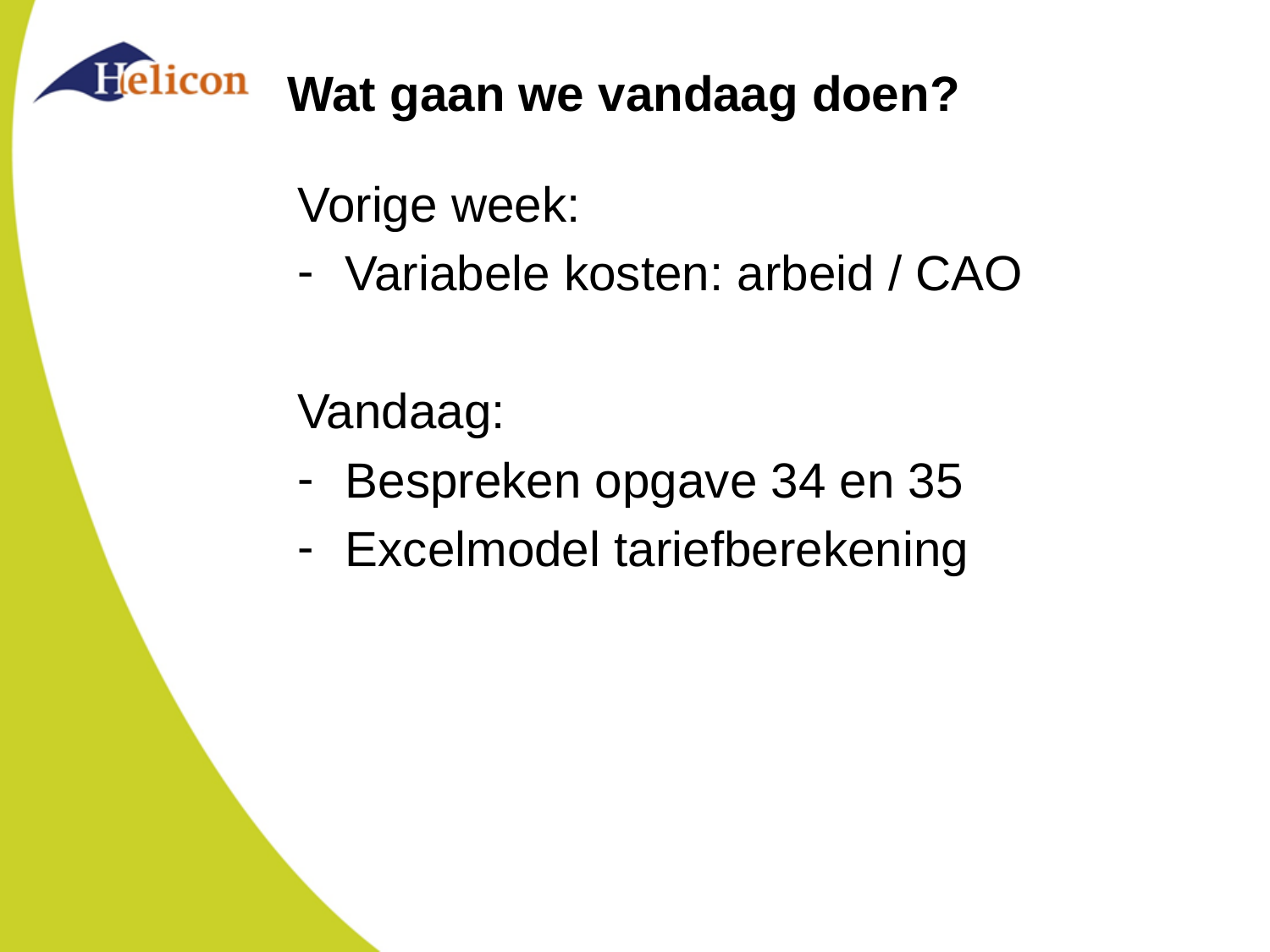

# Wat gaan we vandaag doen?
Vorige week:
Variabele kosten: arbeid / CAO

Vandaag:
Bespreken opgave 34 en 35
Excelmodel tariefberekening